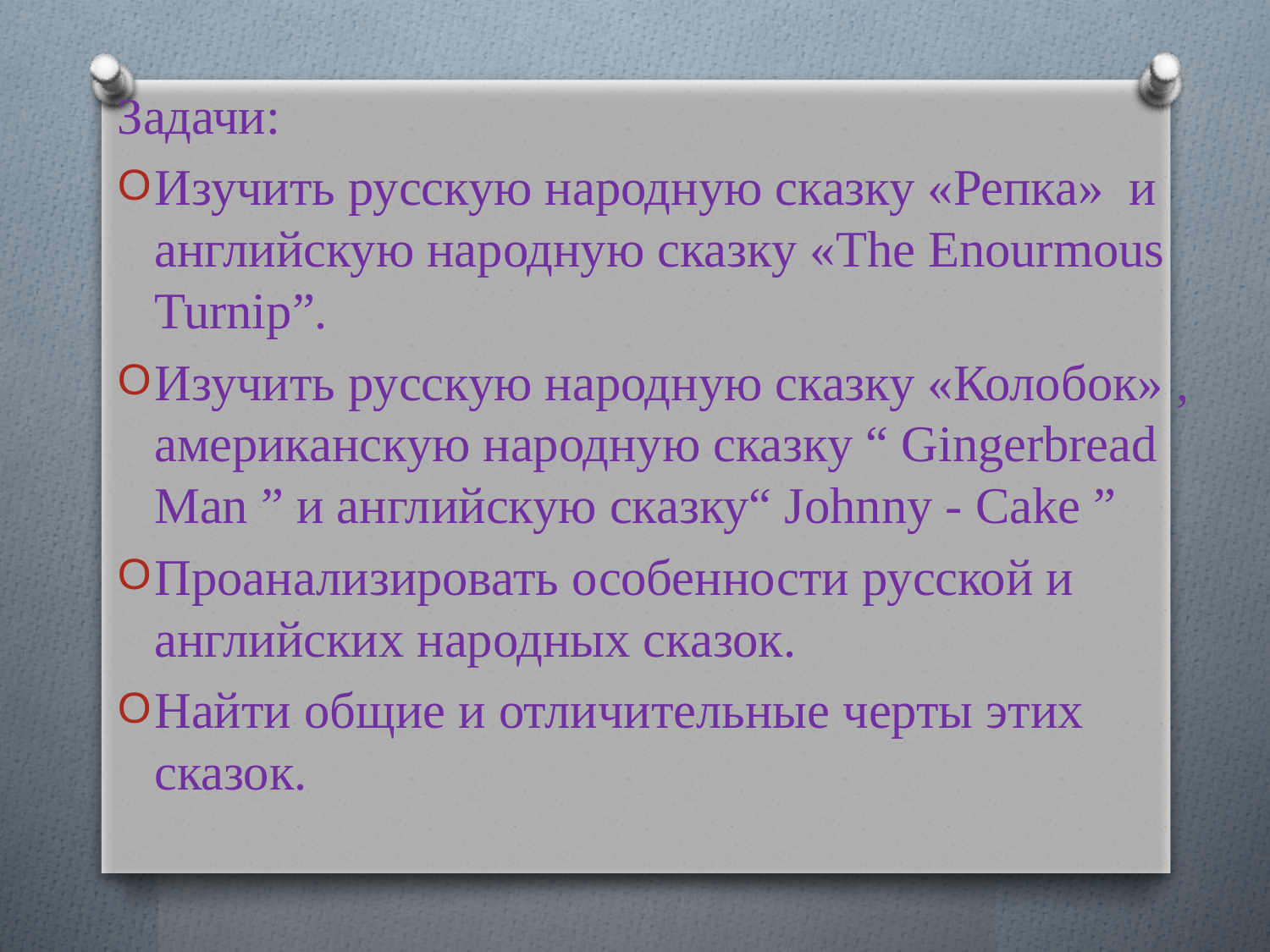

Задачи:
Изучить русскую народную сказку «Репка»  и английскую народную сказку «The Enourmous Turnip”.
Изучить русскую народную сказку «Колобок» , американскую народную сказку “ Gingerbread Man ” и английскую сказку“ Johnny - Cake ”
Проанализировать особенности русской и английских народных сказок.
Найти общие и отличительные черты этих сказок.